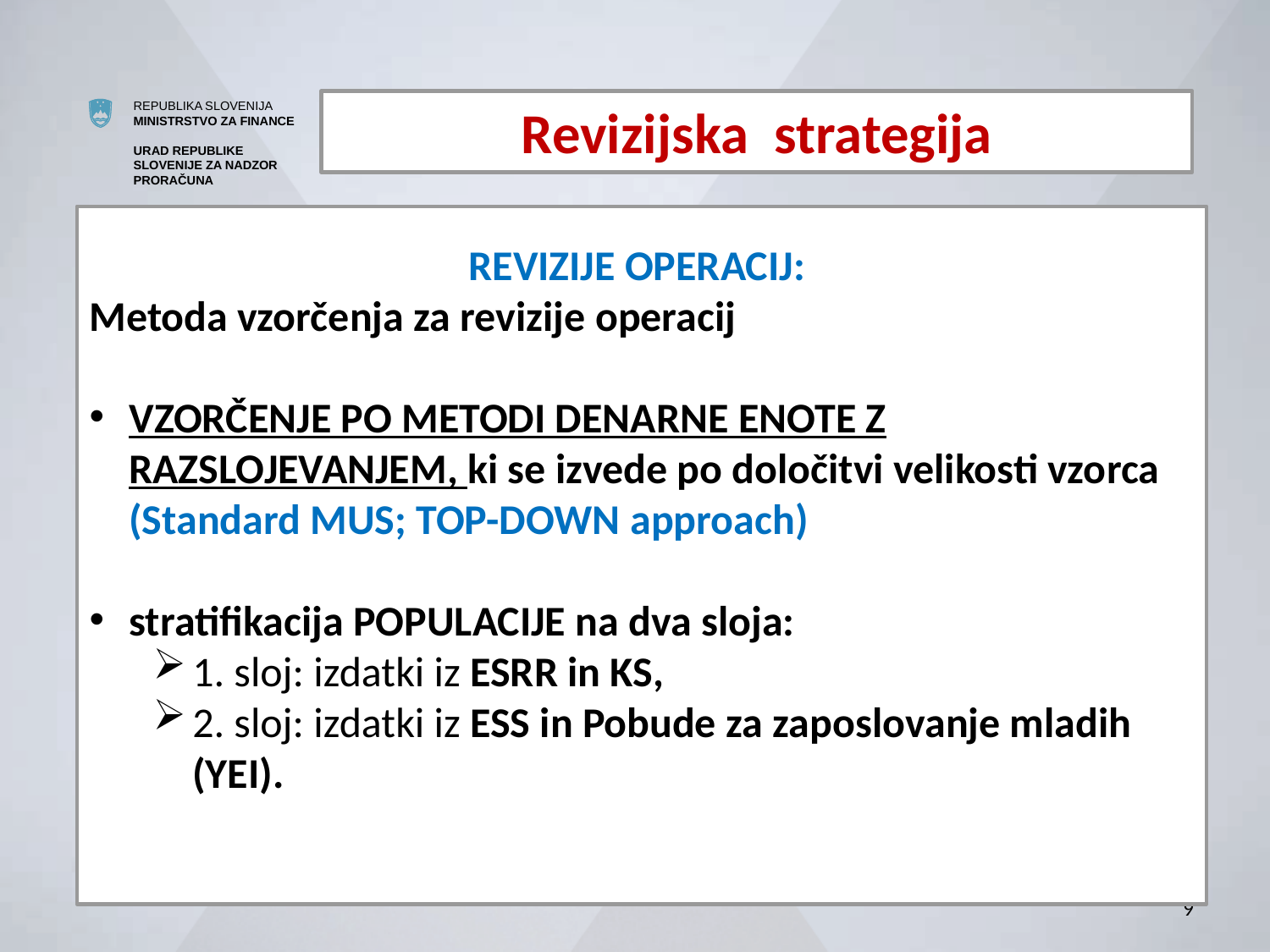

Revizijska  strategija

REVIZIJE OPERACIJ:
Metoda vzorčenja za revizije operacij

VZORČENJE PO METODI DENARNE ENOTE Z RAZSLOJEVANJEM, ki se izvede po določitvi velikosti vzorca
(Standard MUS; TOP-DOWN approach)

stratifikacija POPULACIJE na dva sloja:
1. sloj: izdatki iz ESRR in KS,
2. sloj: izdatki iz ESS in Pobude za zaposlovanje mladih (YEI).

9